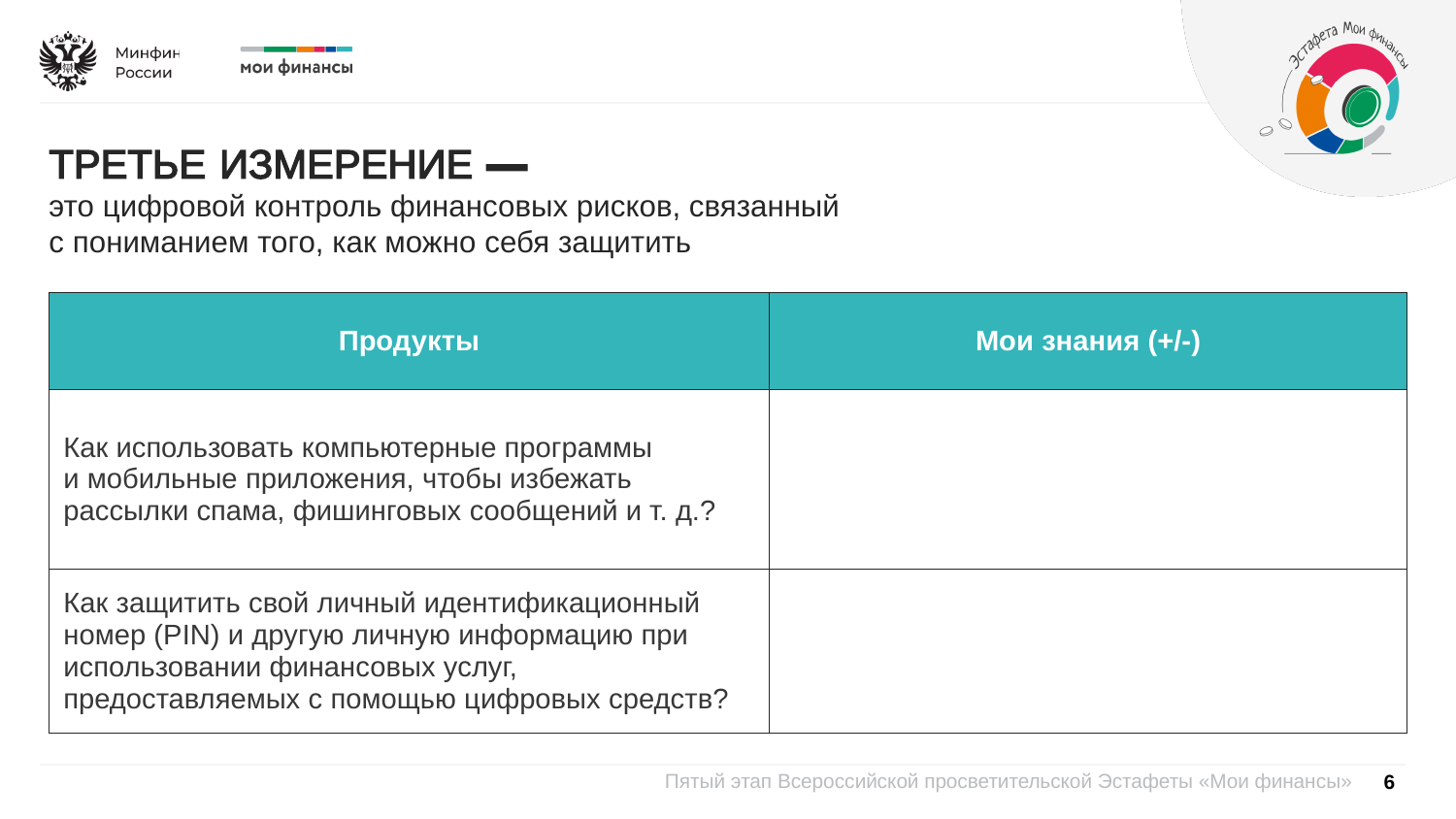

ТРЕТЬЕ ИЗМЕРЕНИЕ —
это цифровой контроль финансовых рисков, связанный с пониманием того, как можно себя защитить
| Продукты | Мои знания (+/-) |
| --- | --- |
| Как использовать компьютерные программы и мобильные приложения, чтобы избежать рассылки спама, фишинговых сообщений и т. д.? |  |
| Как защитить свой личный идентификационный номер (PIN) и другую личную информацию при использовании финансовых услуг, предоставляемых с помощью цифровых средств? |  |
6